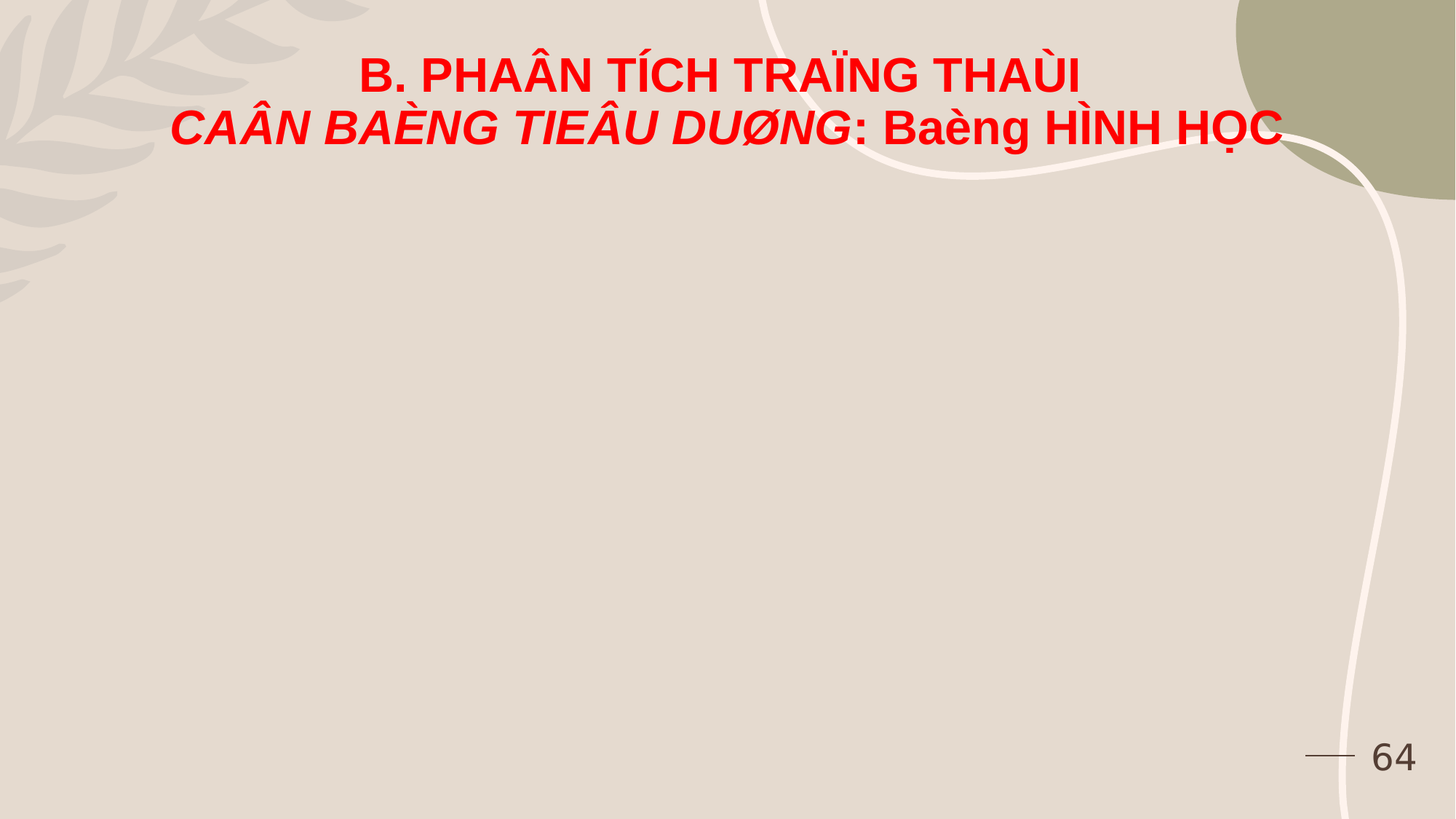

# B. PHAÂN TÍCH TRAÏNG THAÙI CAÂN BAÈNG TIEÂU DUØNG: Baèng HÌNH HỌC

64